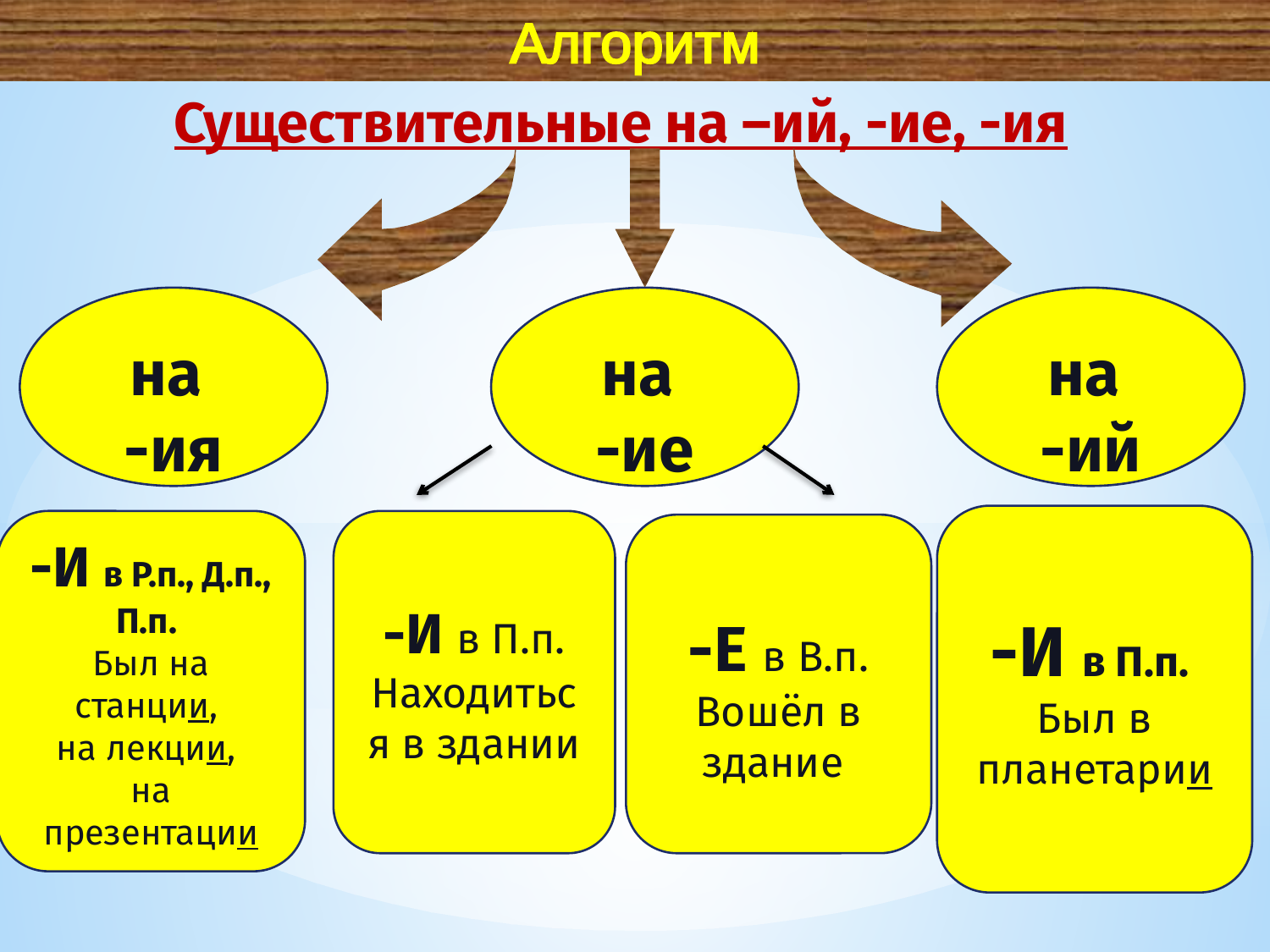

# Алгоритм
Существительные на –ий, -ие, -ия

на
-ия

на
-ие

на
-ий
-И в П.п.
Был в планетарии
-И в Р.п., Д.п., П.п.
Был на станции,
на лекции,
на презентации
-И в П.п.
Находиться в здании

-Е в В.п.
Вошёл в здание